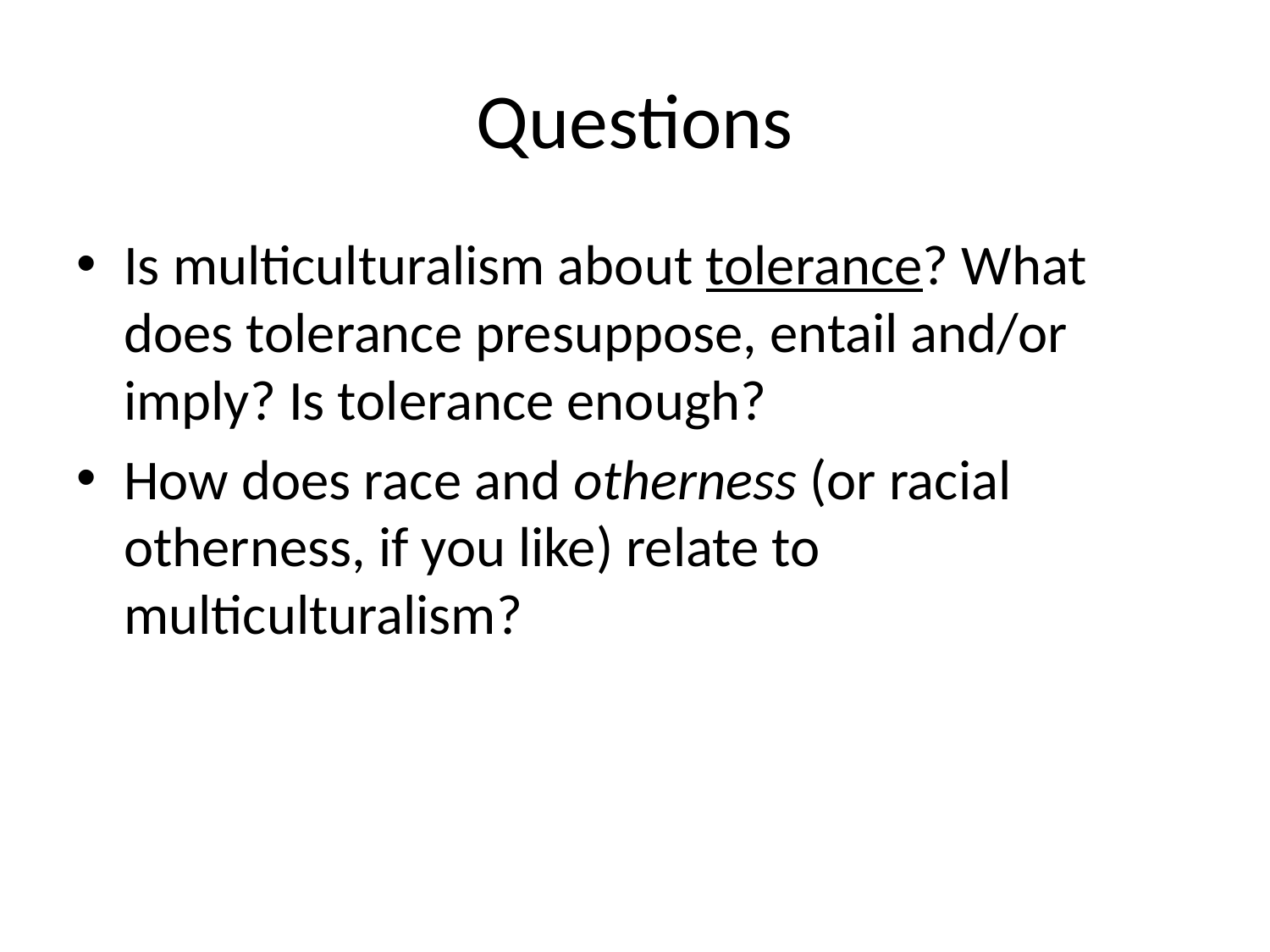

# Questions
Is multiculturalism about tolerance? What does tolerance presuppose, entail and/or imply? Is tolerance enough?
How does race and otherness (or racial otherness, if you like) relate to multiculturalism?